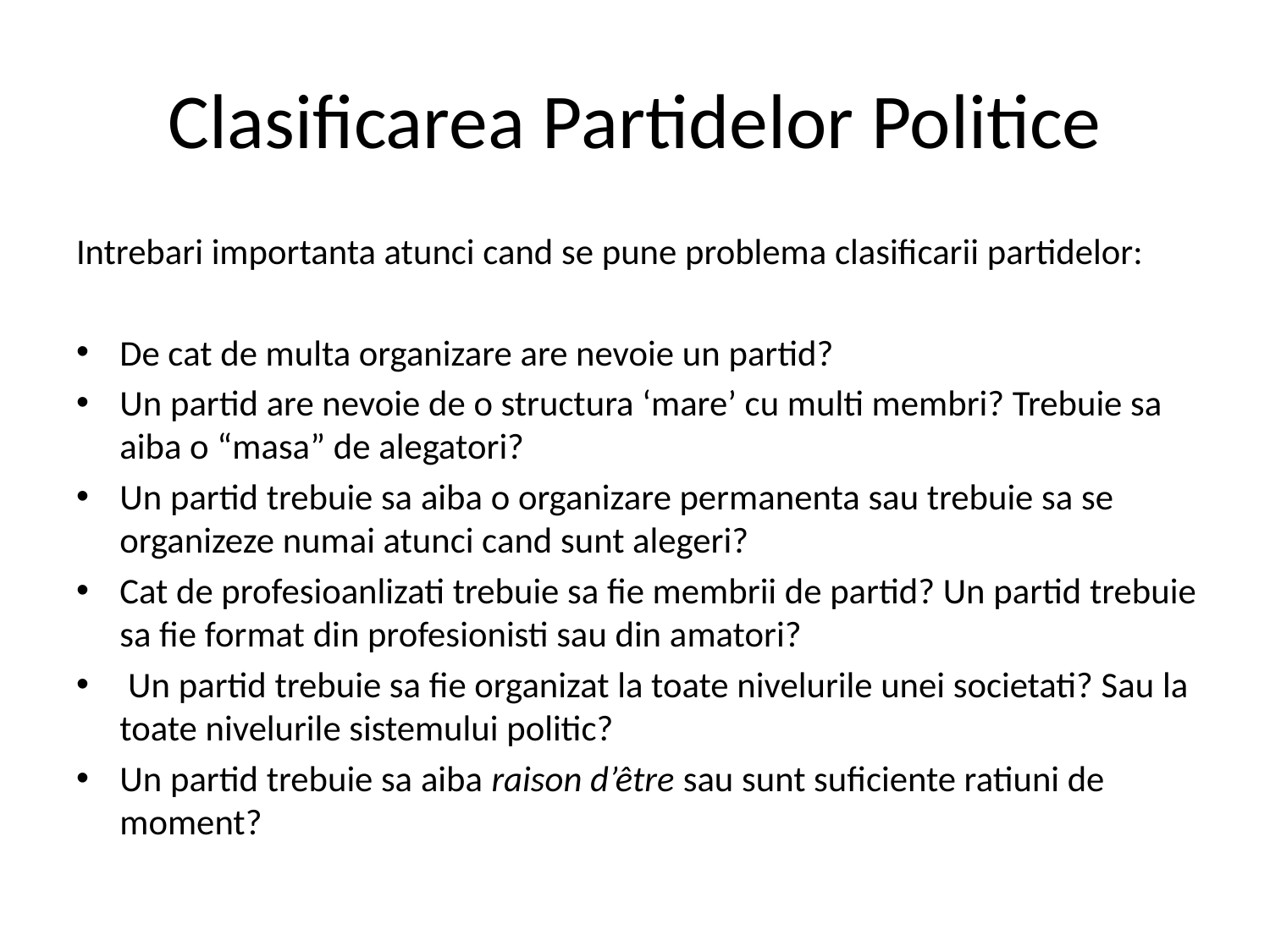

# Clasificarea Partidelor Politice
Intrebari importanta atunci cand se pune problema clasificarii partidelor:

De cat de multa organizare are nevoie un partid?
Un partid are nevoie de o structura ‘mare’ cu multi membri? Trebuie sa aiba o “masa” de alegatori?
Un partid trebuie sa aiba o organizare permanenta sau trebuie sa se organizeze numai atunci cand sunt alegeri?
Cat de profesioanlizati trebuie sa fie membrii de partid? Un partid trebuie sa fie format din profesionisti sau din amatori?
 Un partid trebuie sa fie organizat la toate nivelurile unei societati? Sau la toate nivelurile sistemului politic?
Un partid trebuie sa aiba raison d’être sau sunt suficiente ratiuni de moment?